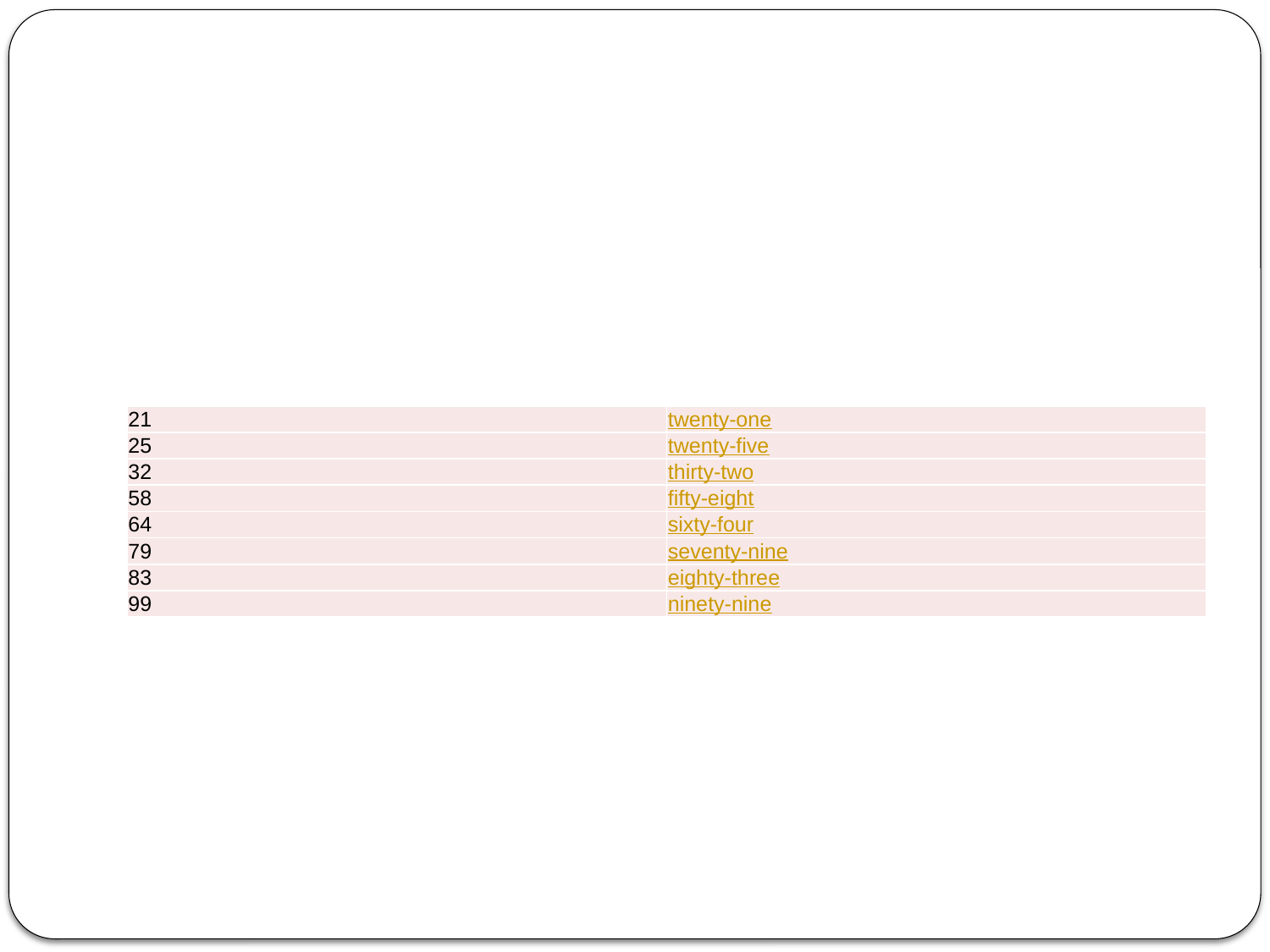

| 21 | twenty-one |
| --- | --- |
| 25 | twenty-five |
| 32 | thirty-two |
| 58 | fifty-eight |
| 64 | sixty-four |
| 79 | seventy-nine |
| 83 | eighty-three |
| 99 | ninety-nine |